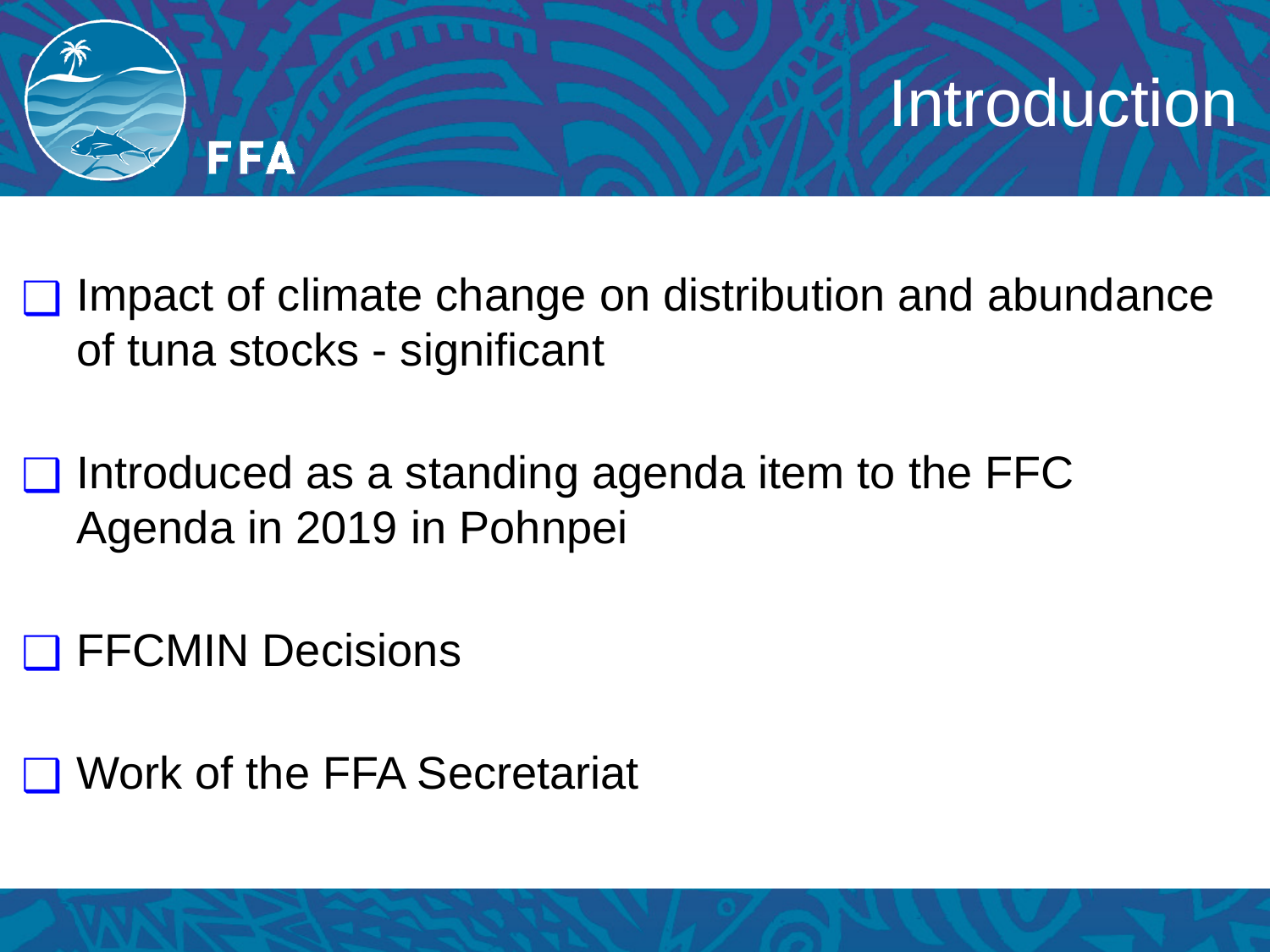

# Introduction

Impact of climate change on distribution and abundance of tuna stocks - significant

Introduced as a standing agenda item to the FFC Agenda in 2019 in Pohnpei

FFCMIN Decisions

Work of the FFA Secretariat